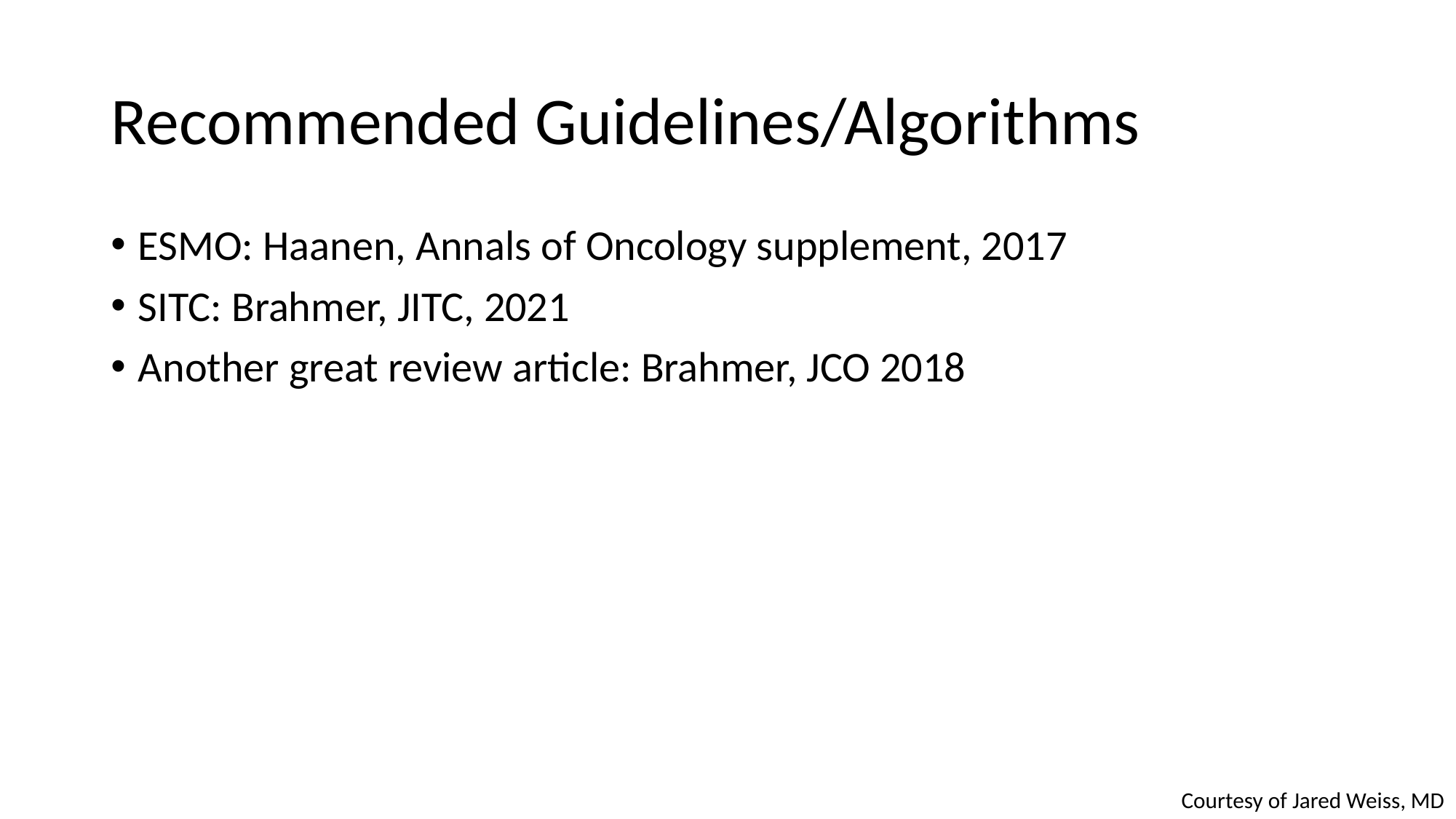

# Recommended Guidelines/Algorithms
ESMO: Haanen, Annals of Oncology supplement, 2017
SITC: Brahmer, JITC, 2021
Another great review article: Brahmer, JCO 2018
Courtesy of Jared Weiss, MD